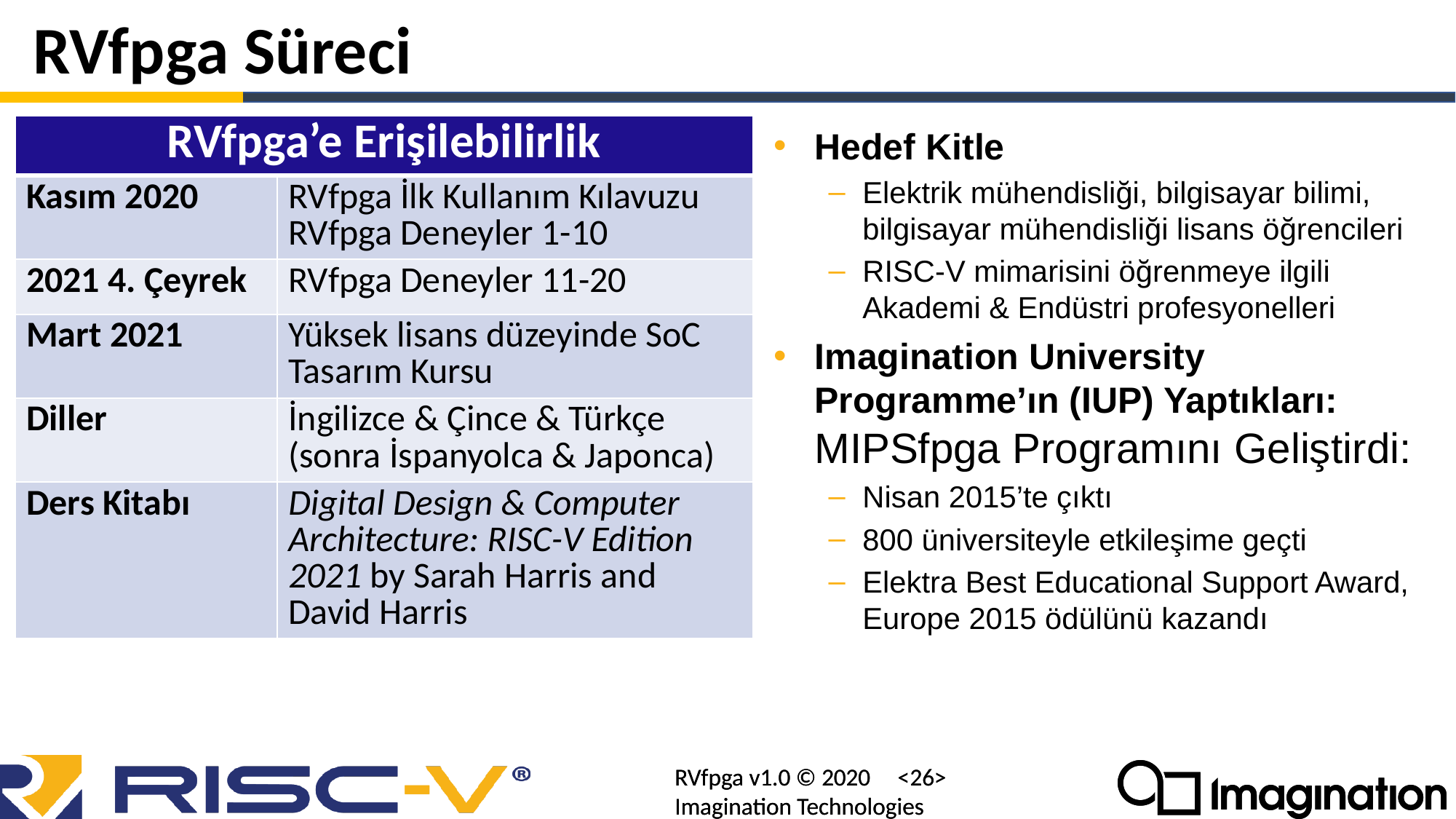

# RVfpga Süreci
| RVfpga’e Erişilebilirlik |  |
| --- | --- |
| Kasım 2020 | RVfpga İlk Kullanım Kılavuzu RVfpga Deneyler 1-10 |
| 2021 4. Çeyrek | RVfpga Deneyler 11-20 |
| Mart 2021 | Yüksek lisans düzeyinde SoC Tasarım Kursu |
| Diller | İngilizce & Çince & Türkçe (sonra İspanyolca & Japonca) |
| Ders Kitabı | Digital Design & Computer Architecture: RISC-V Edition 2021 by Sarah Harris and David Harris |
Hedef Kitle
Elektrik mühendisliği, bilgisayar bilimi, bilgisayar mühendisliği lisans öğrencileri
RISC-V mimarisini öğrenmeye ilgili Akademi & Endüstri profesyonelleri
Imagination University Programme’ın (IUP) Yaptıkları: MIPSfpga Programını Geliştirdi:
Nisan 2015’te çıktı
800 üniversiteyle etkileşime geçti
Elektra Best Educational Support Award, Europe 2015 ödülünü kazandı